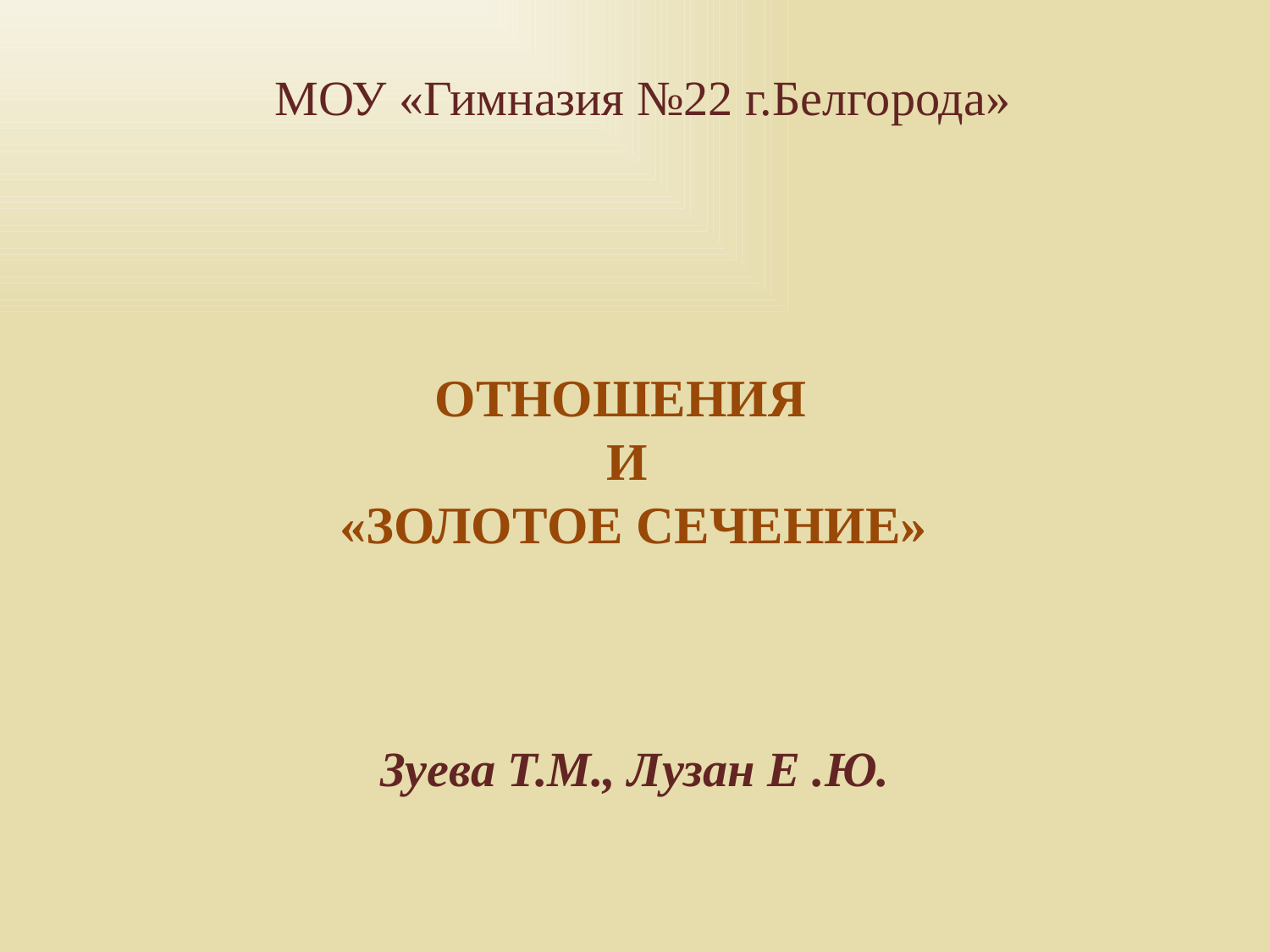

МОУ «Гимназия №22 г.Белгорода»
# Отношения и «золотое сечение»
Зуева Т.М., Лузан Е .Ю.